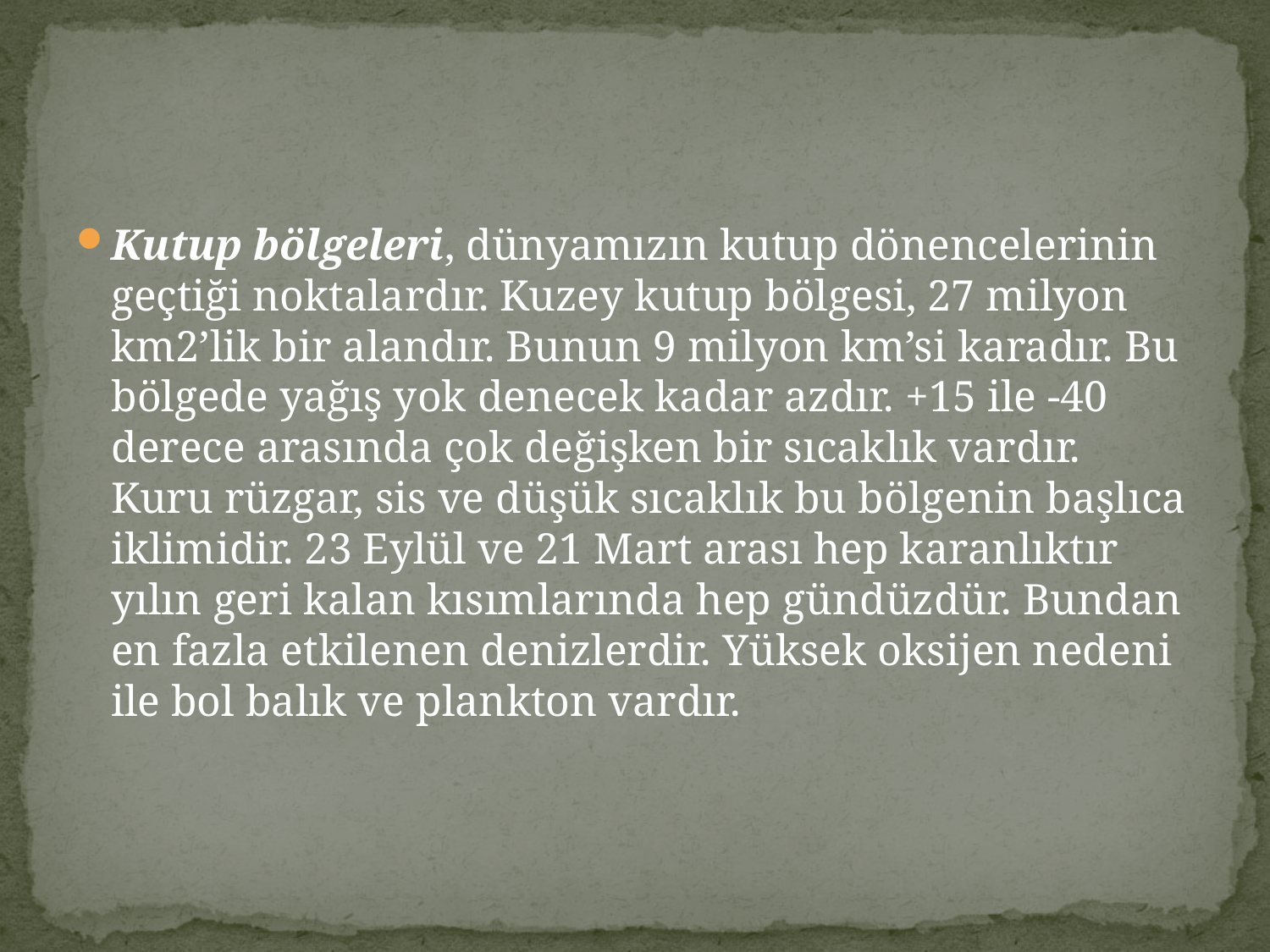

#
Kutup bölgeleri, dünyamızın kutup dönencelerinin geçtiği noktalardır. Kuzey kutup bölgesi, 27 milyon km2’lik bir alandır. Bunun 9 milyon km’si karadır. Bu bölgede yağış yok denecek kadar azdır. +15 ile -40 derece arasında çok değişken bir sıcaklık vardır. Kuru rüzgar, sis ve düşük sıcaklık bu bölgenin başlıca iklimidir. 23 Eylül ve 21 Mart arası hep karanlıktır yılın geri kalan kısımlarında hep gündüzdür. Bundan en fazla etkilenen denizlerdir. Yüksek oksijen nedeni ile bol balık ve plankton vardır.